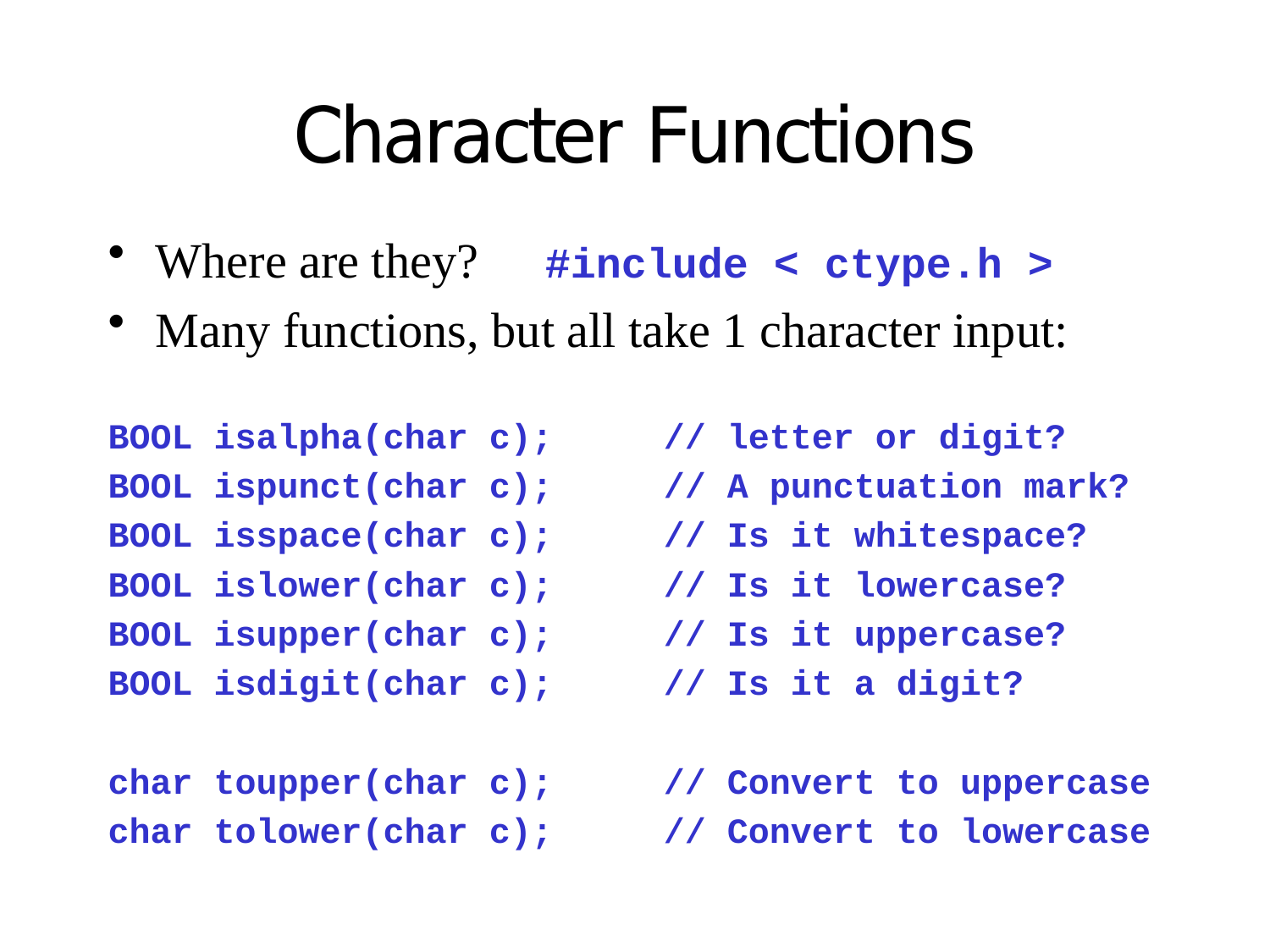

# Character Functions
Where are they?    #include < ctype.h >
Many functions, but all take 1 character input:

BOOL isalpha(char c);	// letter or digit?
BOOL ispunct(char c);	// A punctuation mark?
BOOL isspace(char c);	// Is it whitespace?
BOOL islower(char c);	// Is it lowercase?
BOOL isupper(char c);	// Is it uppercase?
BOOL isdigit(char c); 	// Is it a digit?

char toupper(char c);	// Convert to uppercase
char tolower(char c);	// Convert to lowercase